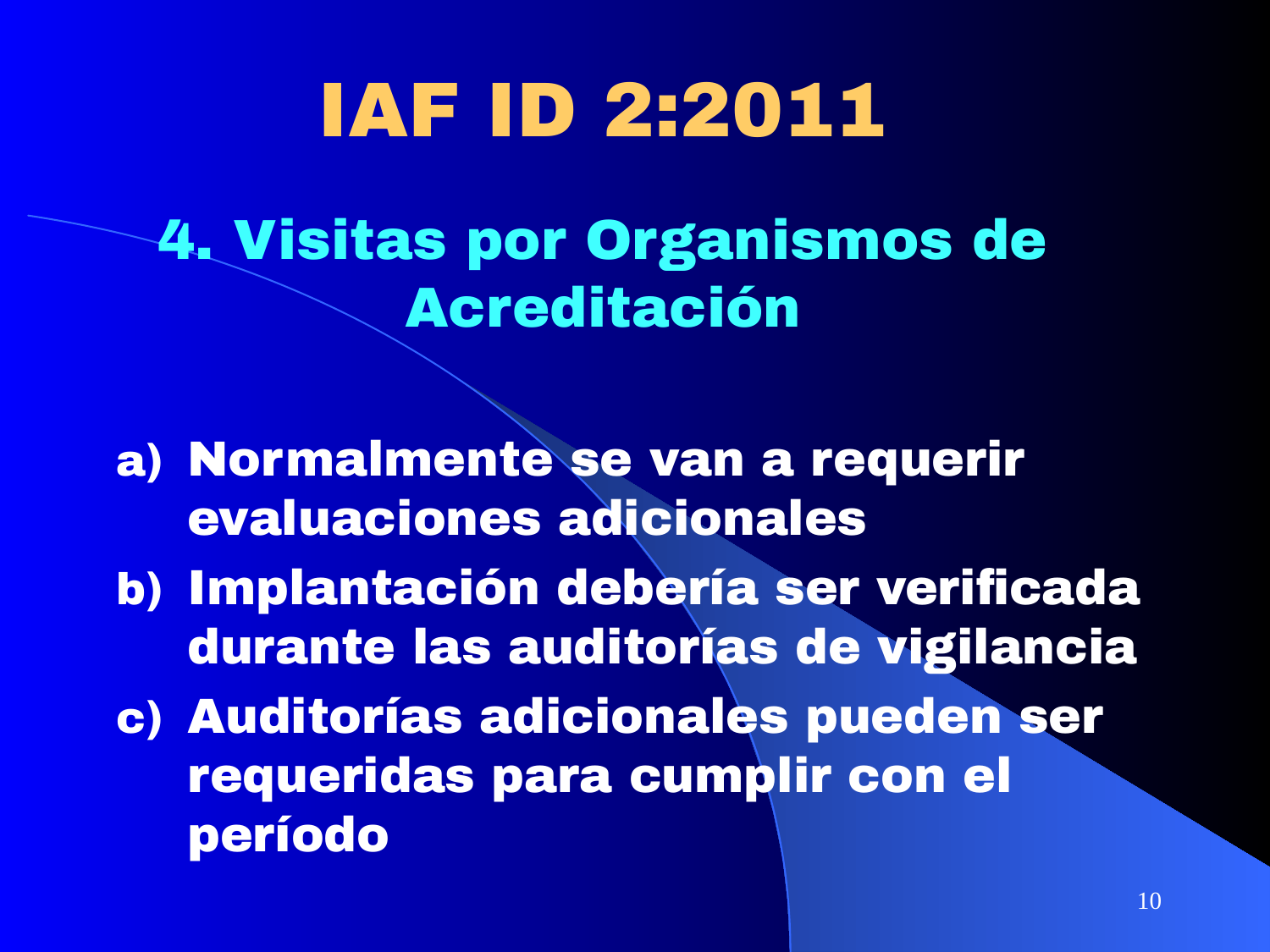

# IAF ID 2:2011
4. Visitas por Organismos de Acreditación

Normalmente se van a requerir evaluaciones adicionales
Implantación debería ser verificada durante las auditorías de vigilancia
Auditorías adicionales pueden ser requeridas para cumplir con el período

10